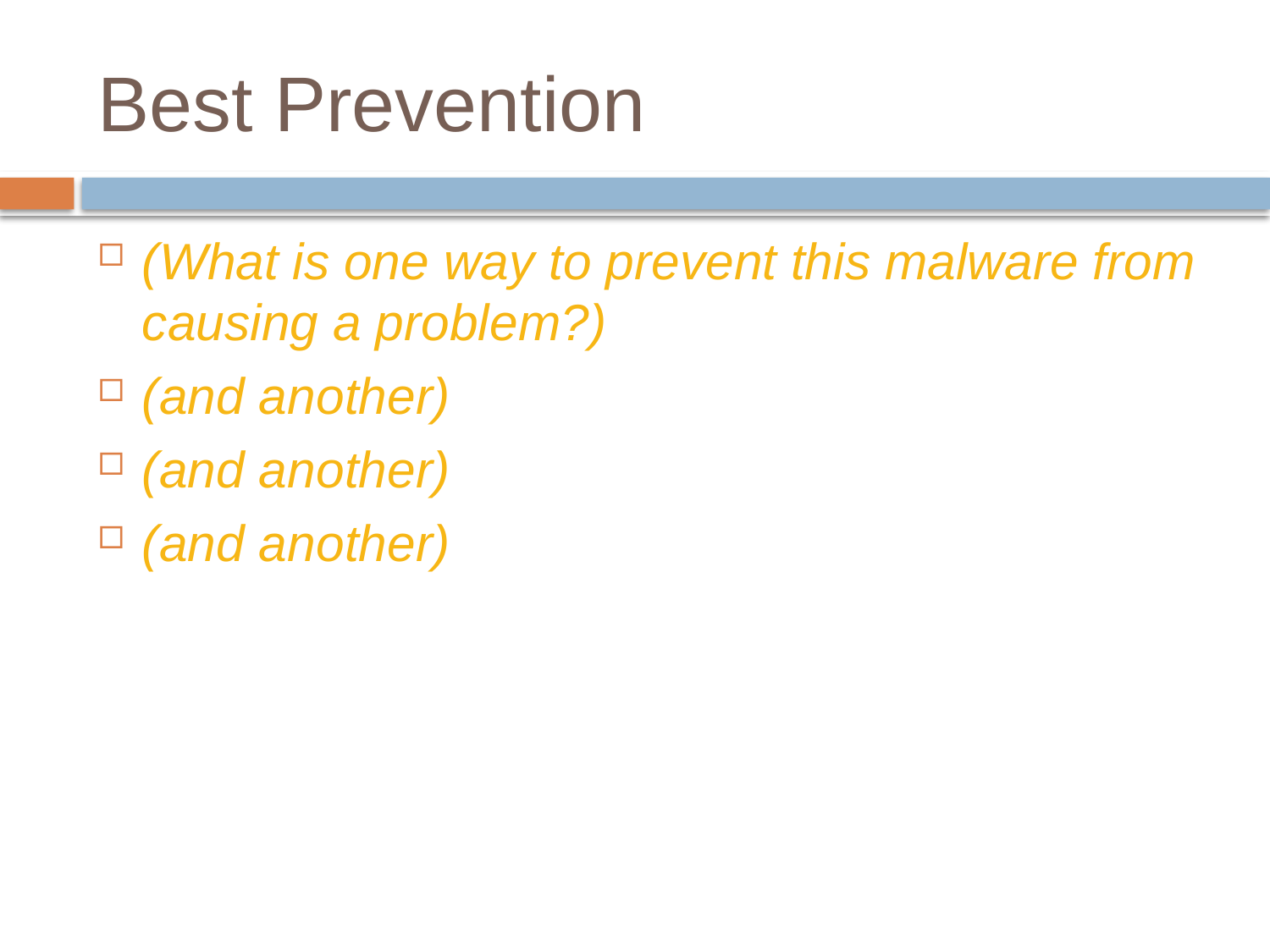

# Best Prevention
(What is one way to prevent this malware from causing a problem?)
(and another)
(and another)
(and another)